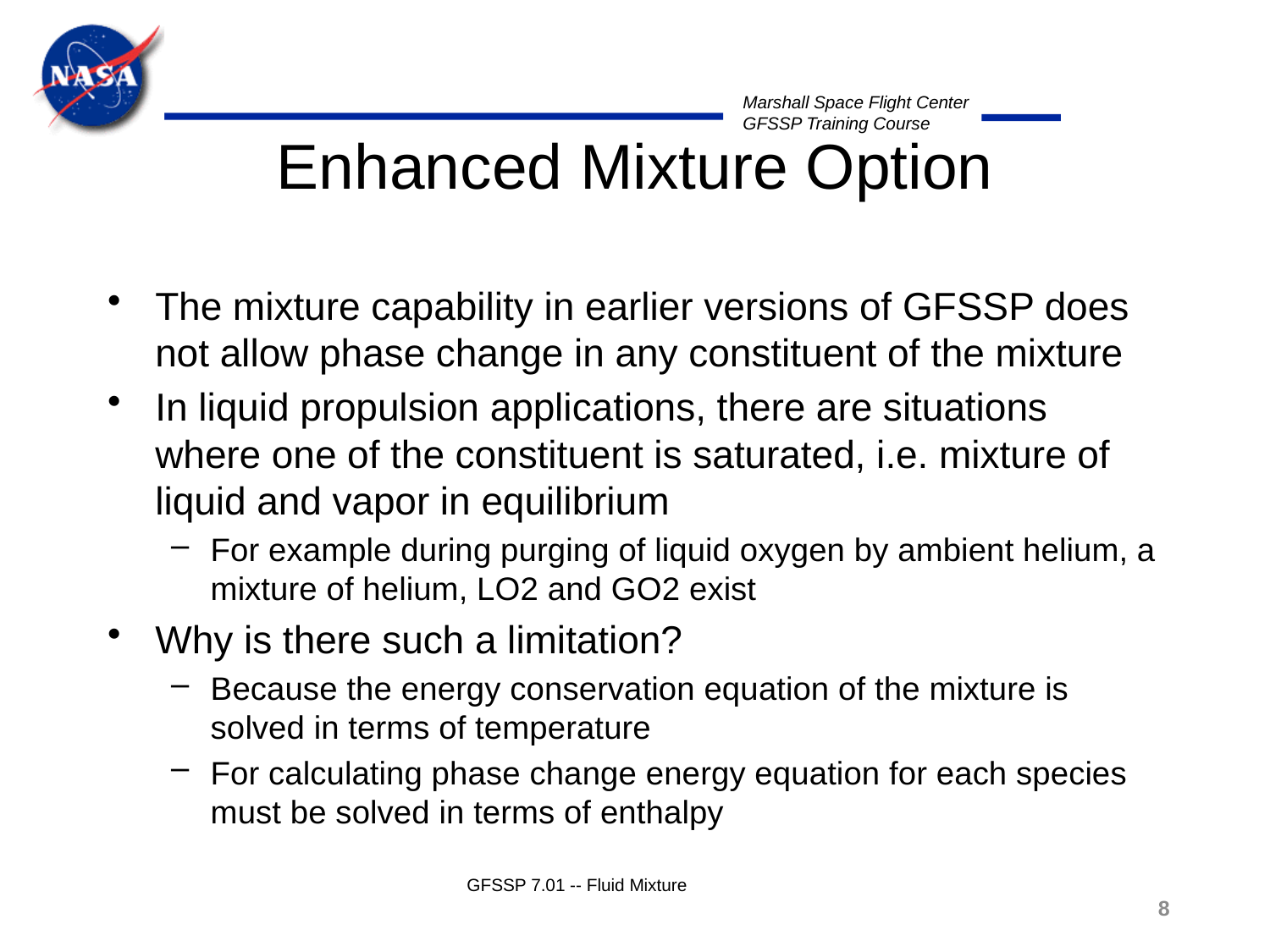

# Enhanced Mixture Option
The mixture capability in earlier versions of GFSSP does not allow phase change in any constituent of the mixture
In liquid propulsion applications, there are situations where one of the constituent is saturated, i.e. mixture of liquid and vapor in equilibrium
For example during purging of liquid oxygen by ambient helium, a mixture of helium, LO2 and GO2 exist
Why is there such a limitation?
Because the energy conservation equation of the mixture is solved in terms of temperature
For calculating phase change energy equation for each species must be solved in terms of enthalpy

GFSSP 7.01 -- Fluid Mixture
8